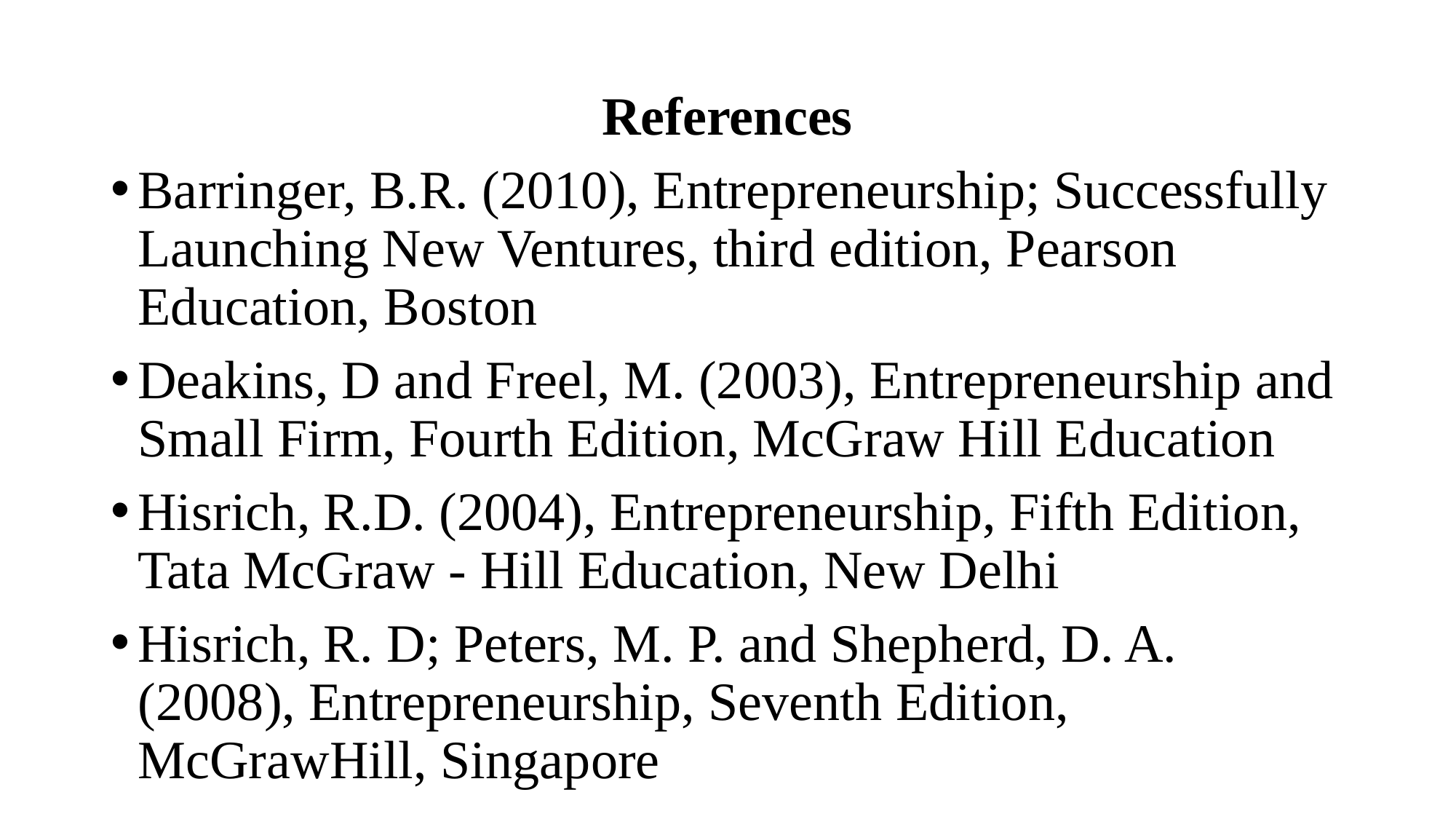

#
 References
Barringer, B.R. (2010), Entrepreneurship; Successfully Launching New Ventures, third edition, Pearson Education, Boston
Deakins, D and Freel, M. (2003), Entrepreneurship and Small Firm, Fourth Edition, McGraw Hill Education
Hisrich, R.D. (2004), Entrepreneurship, Fifth Edition, Tata McGraw - Hill Education, New Delhi
Hisrich, R. D; Peters, M. P. and Shepherd, D. A. (2008), Entrepreneurship, Seventh Edition, McGrawHill, Singapore